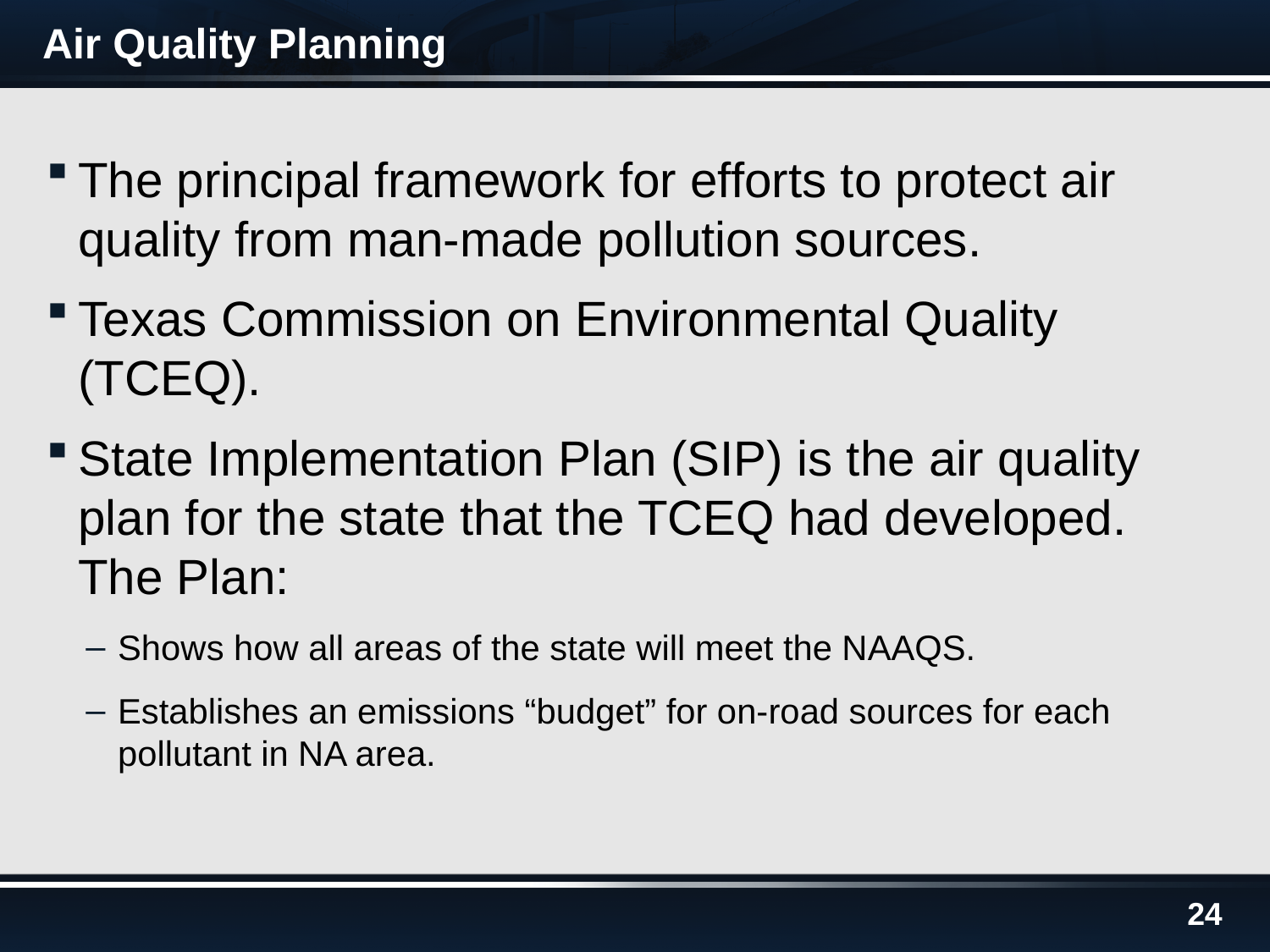

# Air Quality Planning
The principal framework for efforts to protect air quality from man-made pollution sources.
Texas Commission on Environmental Quality (TCEQ).
State Implementation Plan (SIP) is the air quality plan for the state that the TCEQ had developed. The Plan:
Shows how all areas of the state will meet the NAAQS.
Establishes an emissions “budget” for on-road sources for each pollutant in NA area.